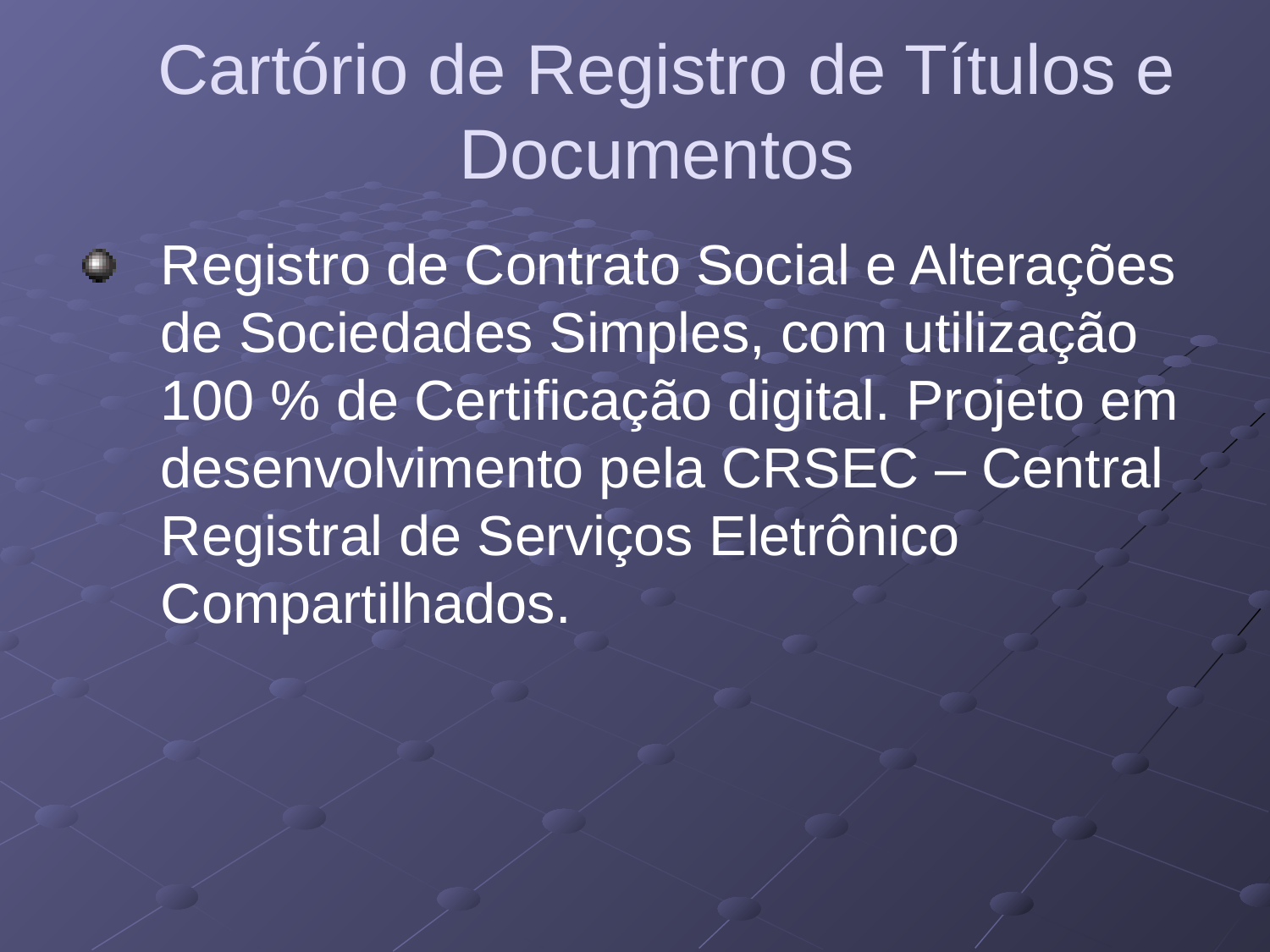

# Cartório de Registro de Títulos e Documentos
Registro de Contrato Social e Alterações de Sociedades Simples, com utilização 100 % de Certificação digital. Projeto em desenvolvimento pela CRSEC – Central Registral de Serviços Eletrônico Compartilhados.